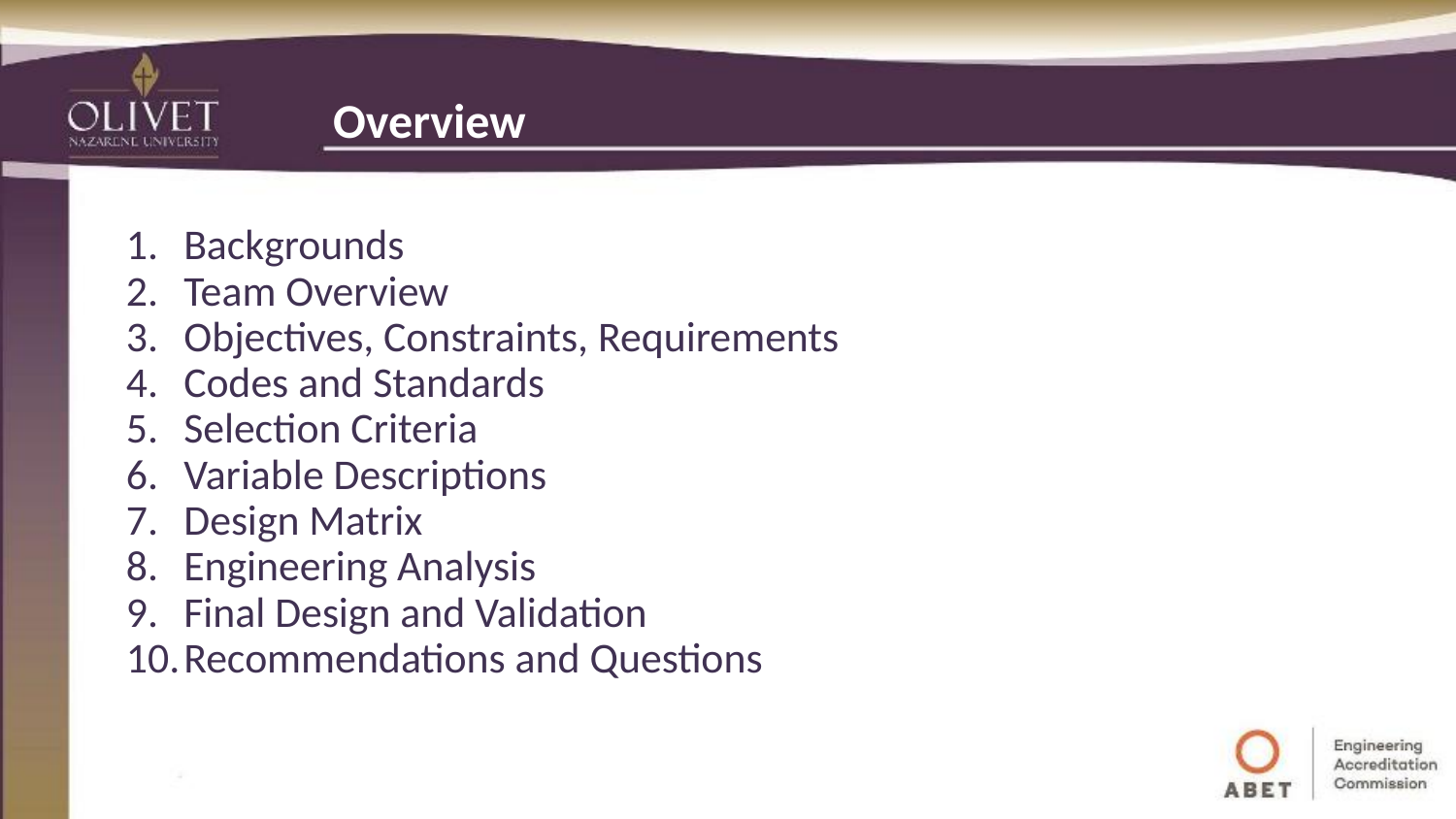

# Overview
Backgrounds
Team Overview
Objectives, Constraints, Requirements
Codes and Standards
Selection Criteria
Variable Descriptions
Design Matrix
Engineering Analysis
Final Design and Validation
Recommendations and Questions